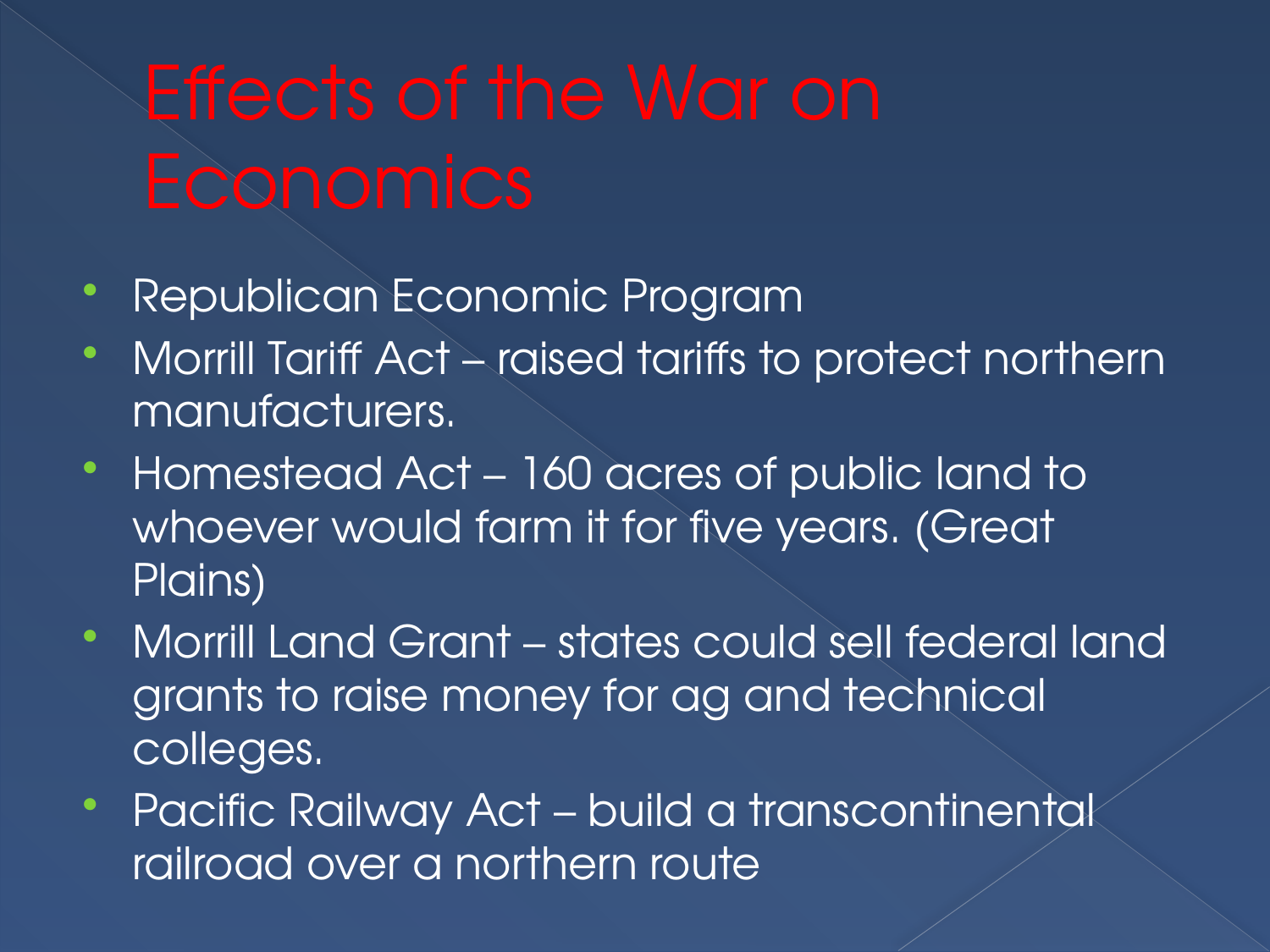

# Effects of the War on Economics
Republican Economic Program
Morrill Tariff Act – raised tariffs to protect northern manufacturers.
Homestead Act – 160 acres of public land to whoever would farm it for five years. (Great Plains)
Morrill Land Grant – states could sell federal land grants to raise money for ag and technical colleges.
Pacific Railway Act – build a transcontinental railroad over a northern route